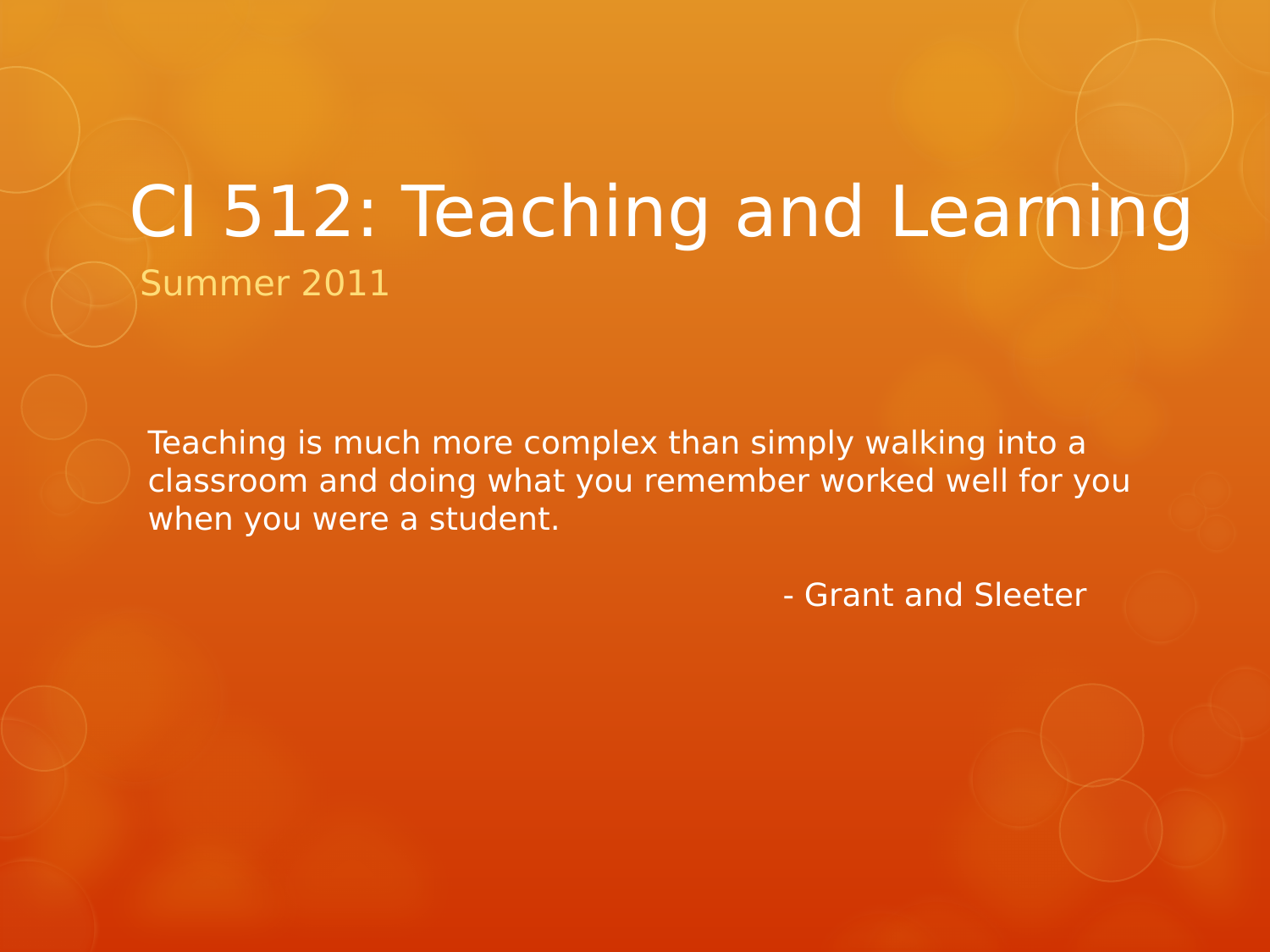

# CI 512: Teaching and Learning
Summer 2011

Teaching is much more complex than simply walking into a classroom and doing what you remember worked well for you when you were a student.

					- Grant and Sleeter